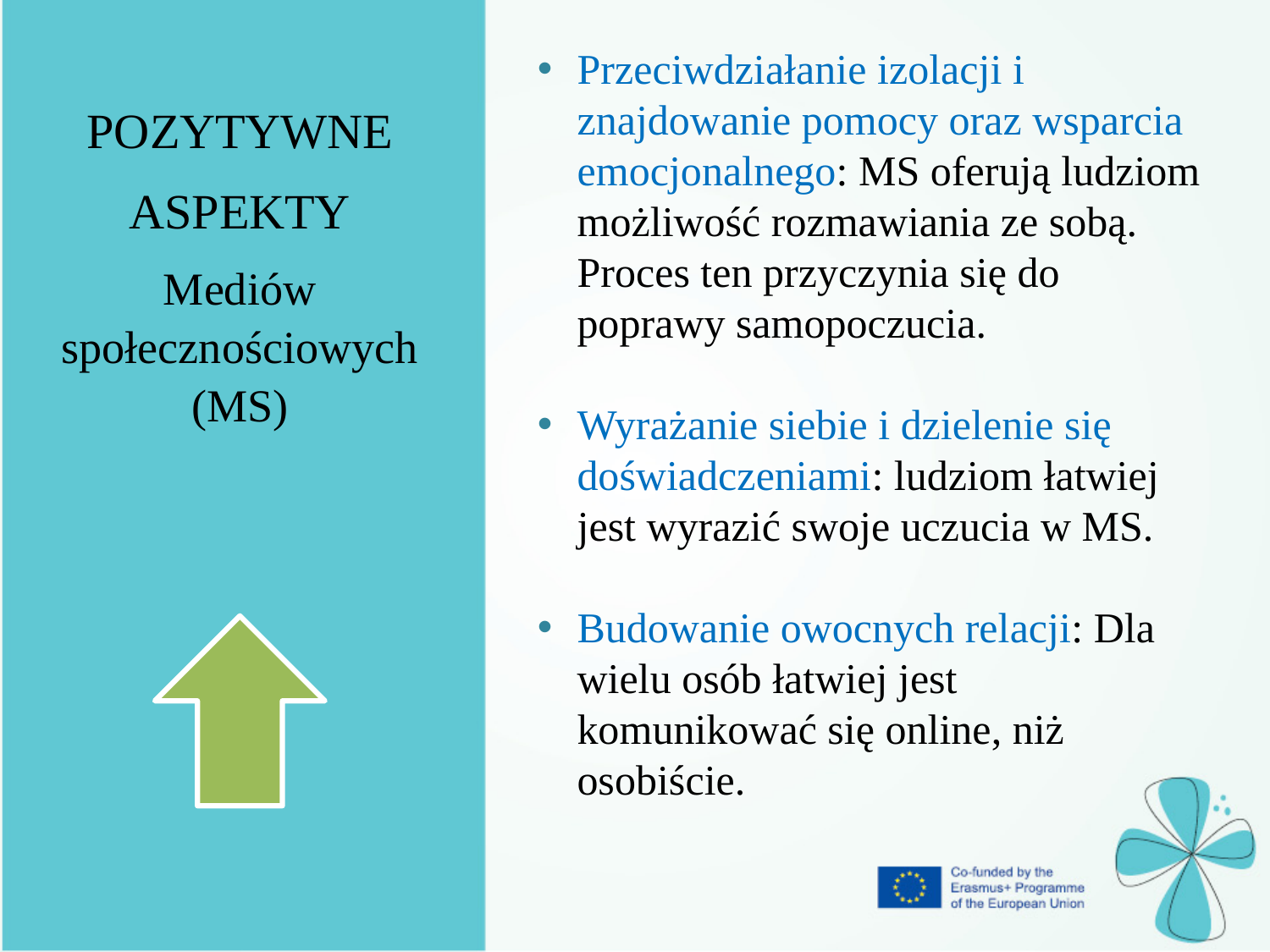

Przeciwdziałanie izolacji i znajdowanie pomocy oraz wsparcia emocjonalnego: MS oferują ludziom możliwość rozmawiania ze sobą. Proces ten przyczynia się do poprawy samopoczucia.

Wyrażanie siebie i dzielenie się doświadczeniami: ludziom łatwiej jest wyrazić swoje uczucia w MS.

Budowanie owocnych relacji: Dla wielu osób łatwiej jest komunikować się online, niż  osobiście.

| Pozytywne aspekty Mediów społecznościowych(MS) |
| --- |